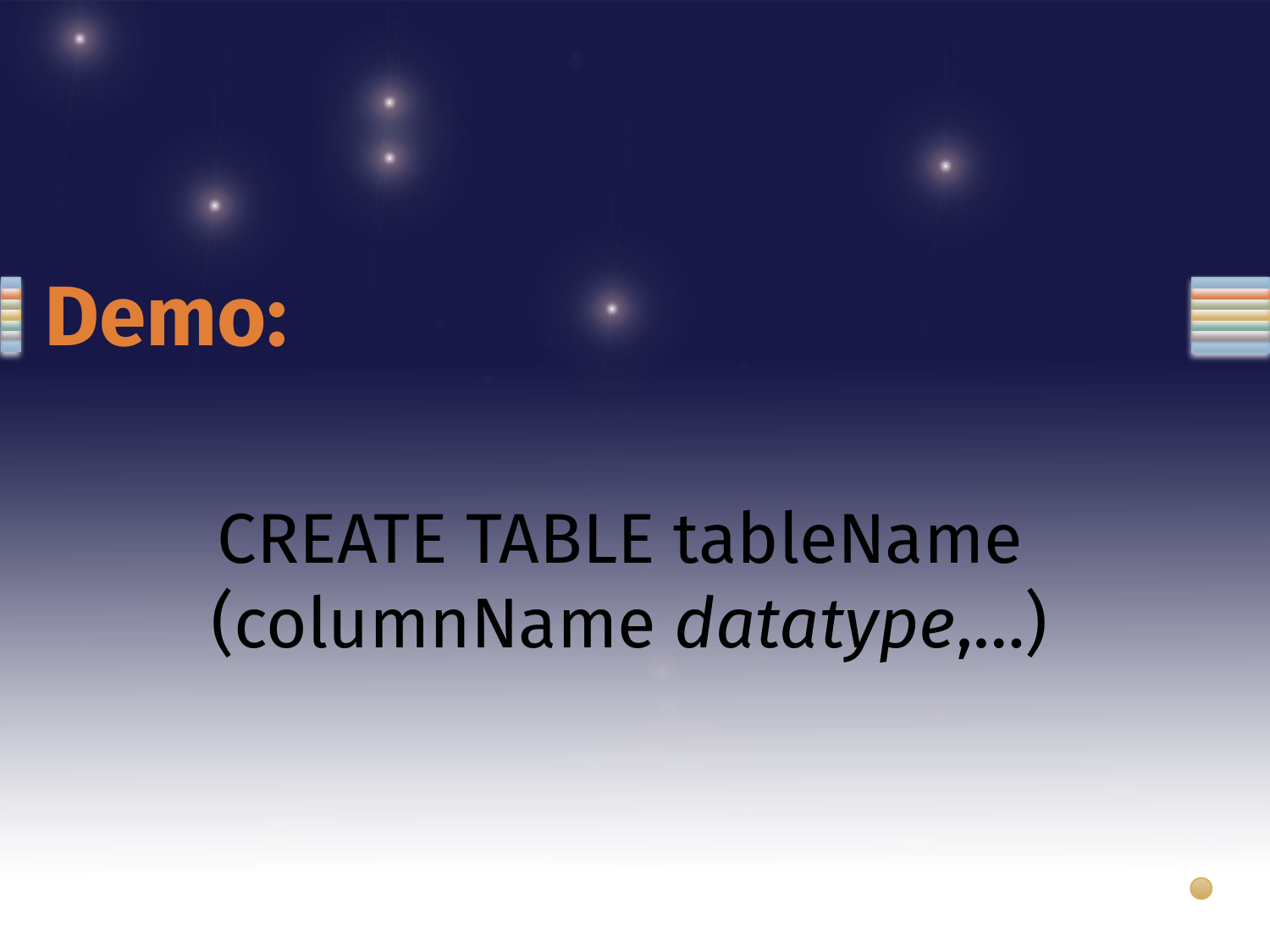

# Demo:

CREATE TABLE tableName
(columnName datatype,…)